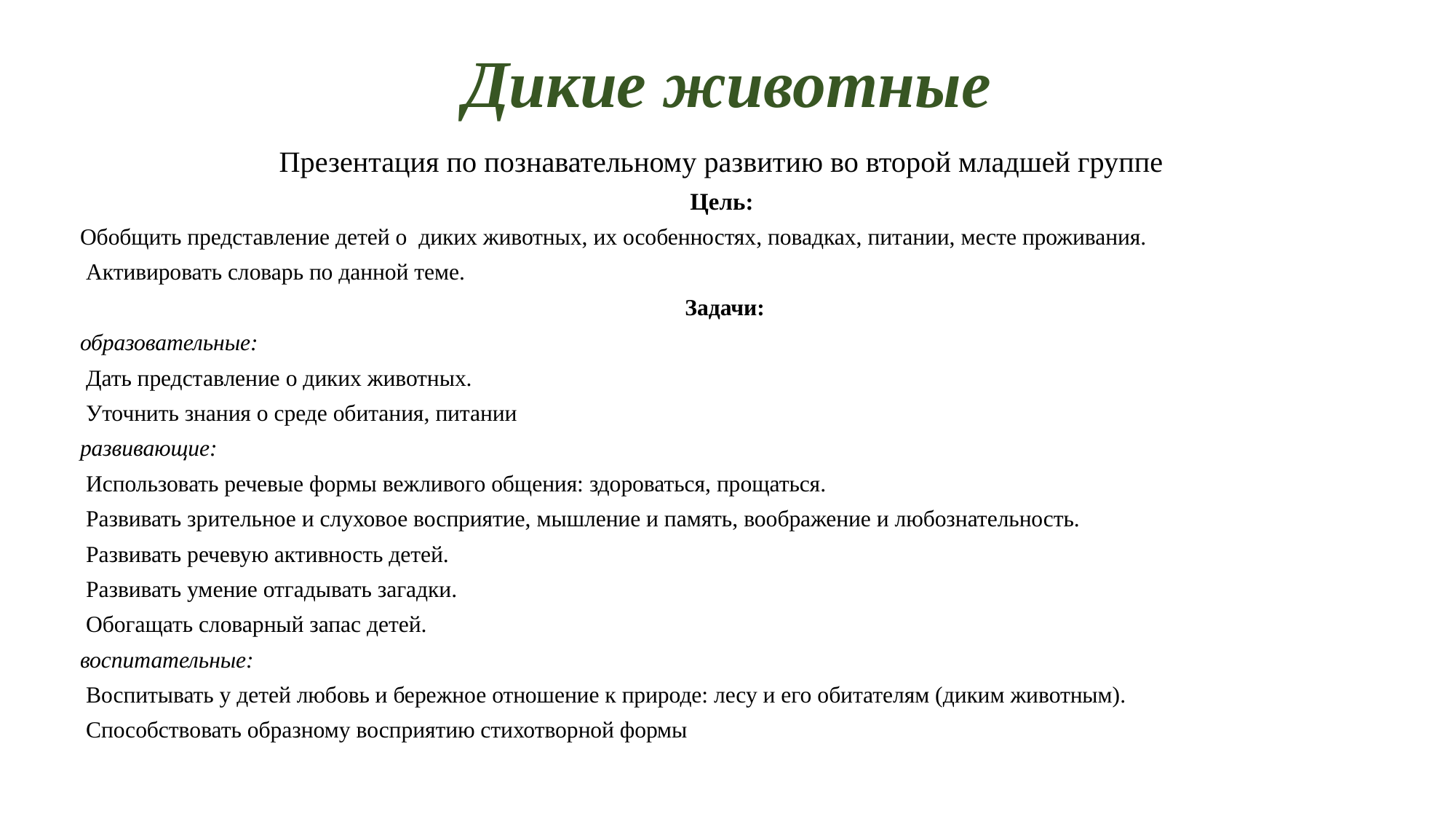

# Дикие животные
Презентация по познавательному развитию во второй младшей группе
Цель:
Обобщить представление детей о  диких животных, их особенностях, повадках, питании, месте проживания.
 Активировать словарь по данной теме.
Задачи:
образовательные:
 Дать представление о диких животных.
 Уточнить знания о среде обитания, питании
развивающие:
 Использовать речевые формы вежливого общения: здороваться, прощаться.
 Развивать зрительное и слуховое восприятие, мышление и память, воображение и любознательность.
 Развивать речевую активность детей.
 Развивать умение отгадывать загадки.
 Обогащать словарный запас детей.
воспитательные:
 Воспитывать у детей любовь и бережное отношение к природе: лесу и его обитателям (диким животным).
 Способствовать образному восприятию стихотворной формы